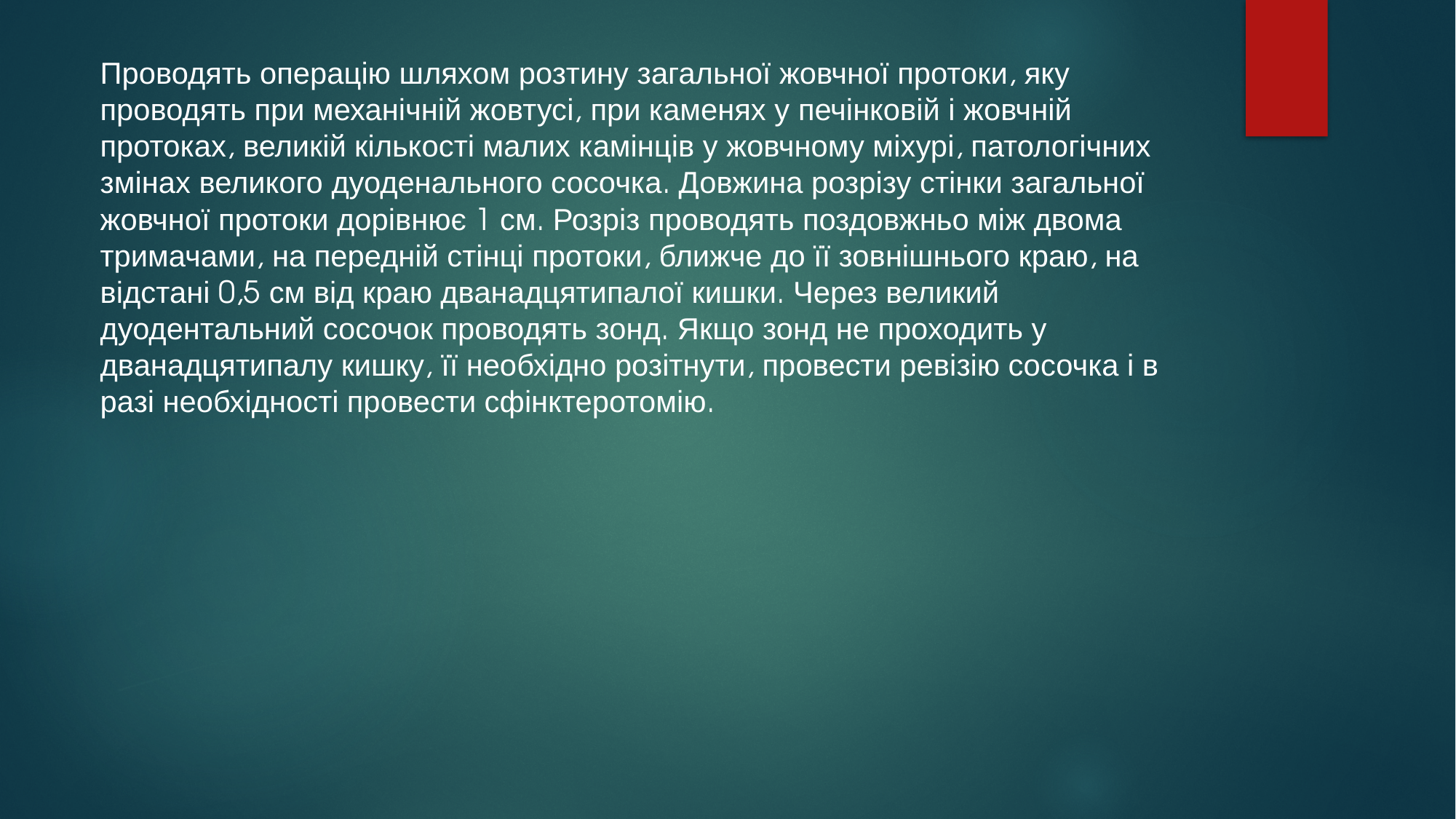

Проводять операцію шляхом розтину загальної жовчної протоки, яку проводять при механічній жовтусі, при каменях у печінковій і жовчній протоках, великій кількості малих камінців у жовчному міхурі, патологічних змінах великого дуоденального сосочка. Довжина розрізу стінки загальної жовчної протоки дорівнює 1 см. Розріз проводять поздовжньо між двома тримачами, на передній стінці протоки, ближче до її зовнішнього краю, на відстані 0,5 см від краю дванадцятипалої кишки. Через великий дуодентальний сосочок проводять зонд. Якщо зонд не проходить у дванадцятипалу кишку, її необхідно розітнути, провести ревізію сосочка і в разі необхідності провести сфінктеротомію.